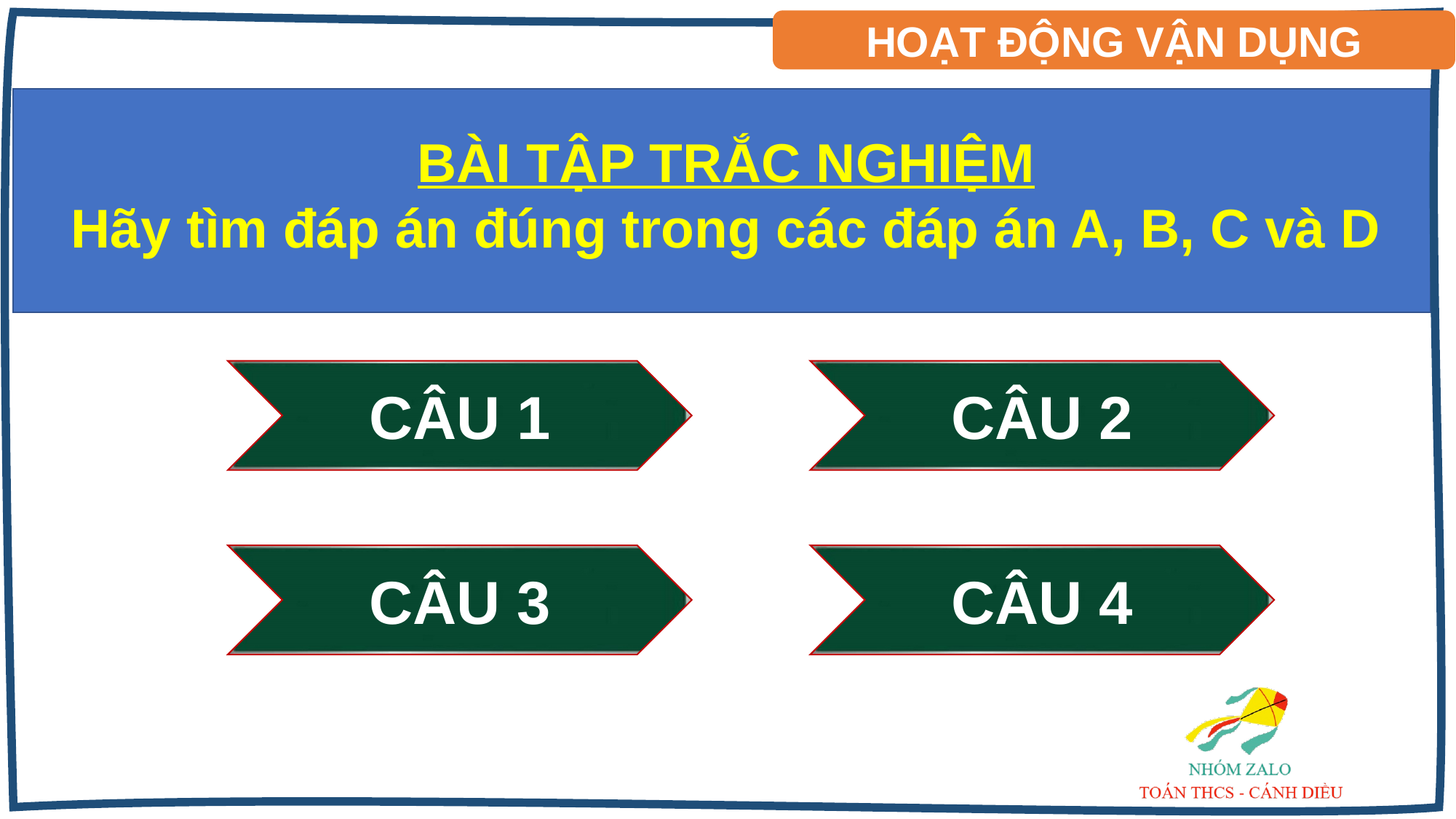

HOẠT ĐỘNG VẬN DỤNG

BÀI TẬP TRẮC NGHIỆM
Hãy tìm đáp án đúng trong các đáp án A, B, C và D
CÂU 1
CÂU 2
CÂU 3
CÂU 4